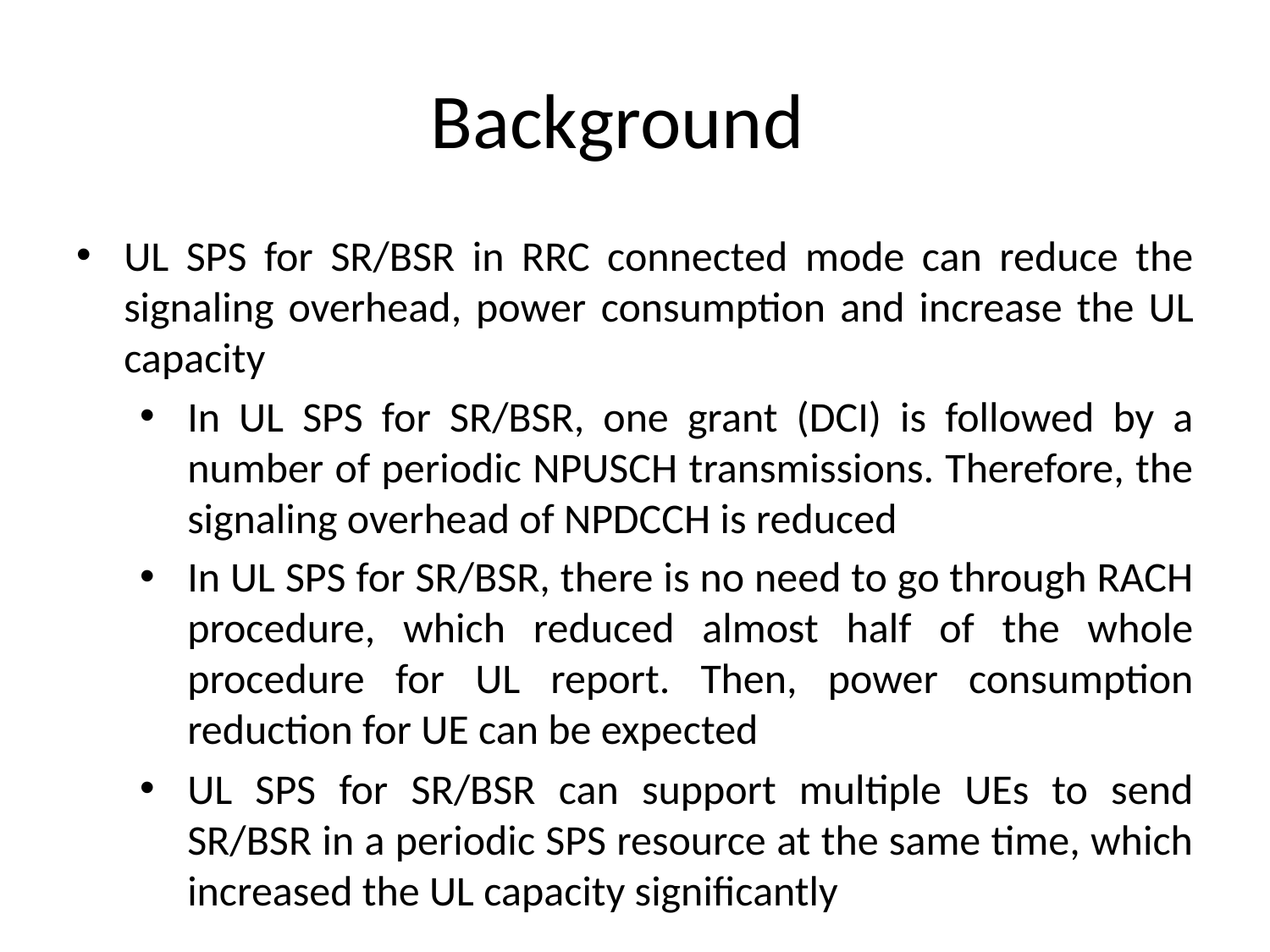

# Background
UL SPS for SR/BSR in RRC connected mode can reduce the signaling overhead, power consumption and increase the UL capacity
In UL SPS for SR/BSR, one grant (DCI) is followed by a number of periodic NPUSCH transmissions. Therefore, the signaling overhead of NPDCCH is reduced
In UL SPS for SR/BSR, there is no need to go through RACH procedure, which reduced almost half of the whole procedure for UL report. Then, power consumption reduction for UE can be expected
UL SPS for SR/BSR can support multiple UEs to send SR/BSR in a periodic SPS resource at the same time, which increased the UL capacity significantly